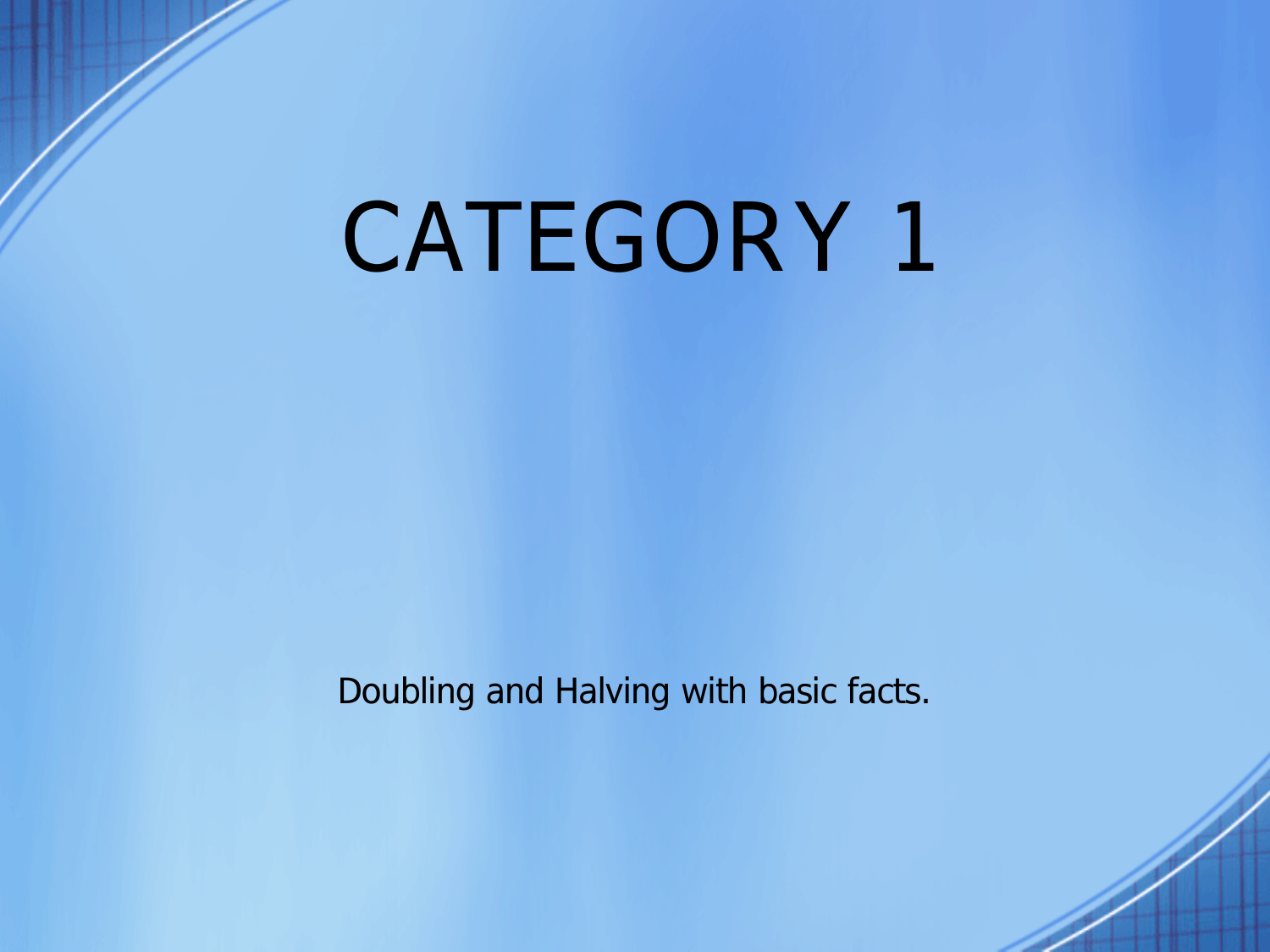

# Category 1
Doubling and Halving with basic facts.